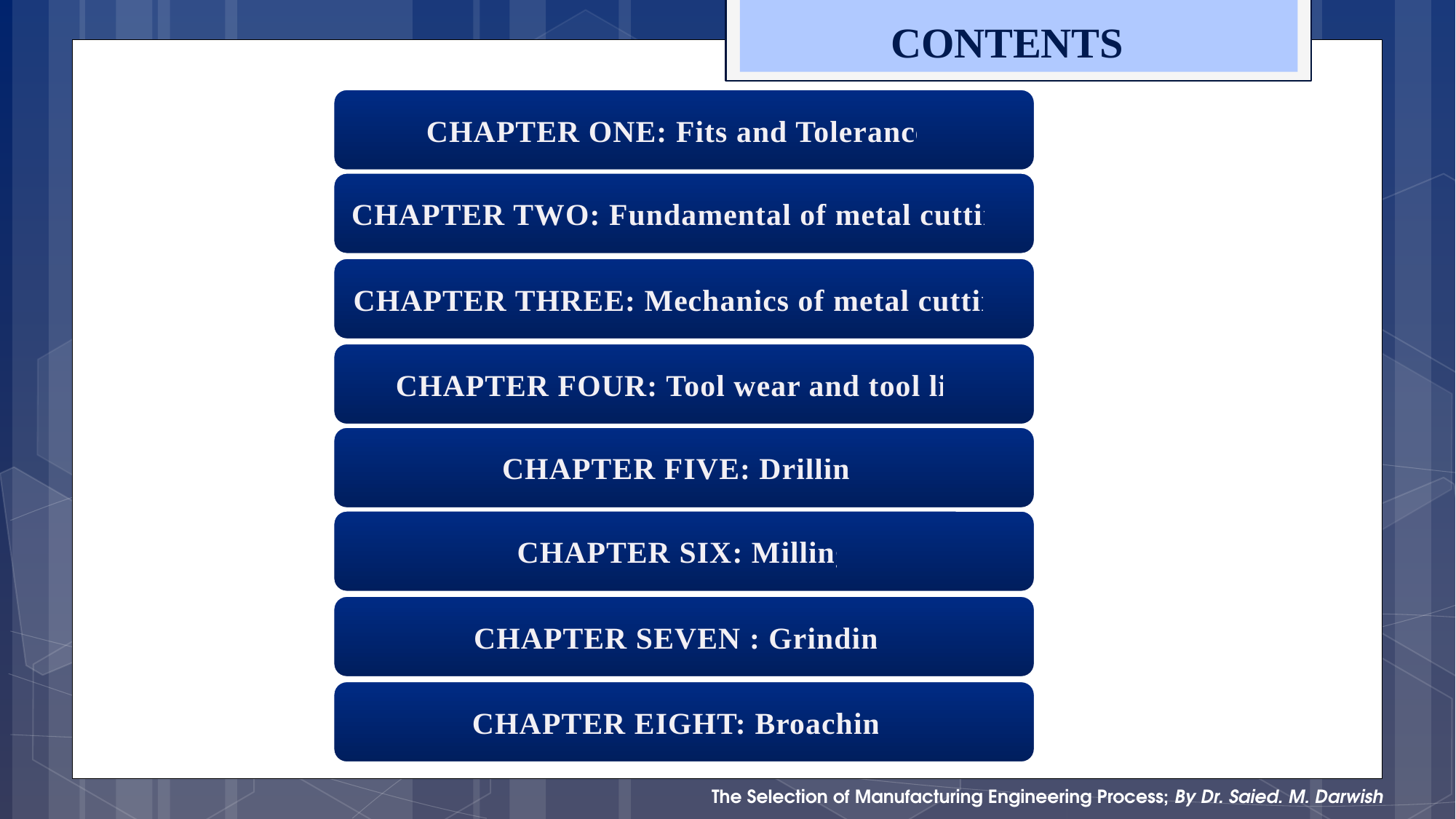

CONTENTS
CHAPTER ONE: Fits and Tolerances
CHAPTER TWO: Fundamental of metal cutting
CHAPTER THREE: Mechanics of metal cutting
CHAPTER FOUR: Tool wear and tool life
CHAPTER FIVE: Drilling
CHAPTER SIX: Milling
CHAPTER SEVEN : Grinding
CHAPTER EIGHT: Broaching